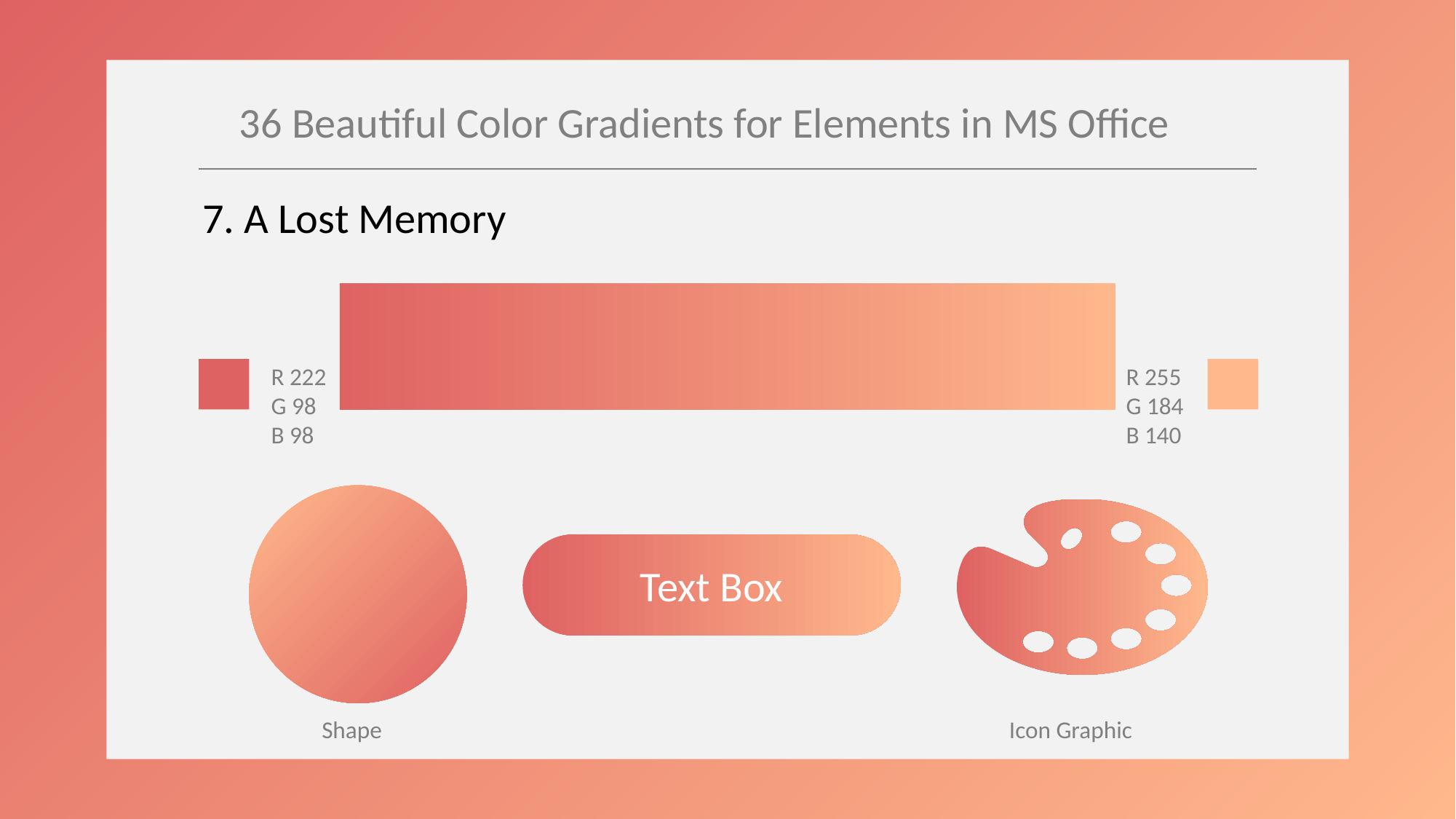

36 Beautiful Color Gradients for Elements in MS Office
7. A Lost Memory

R 222
G 98
B 98
R 255
G 184
B 140

Text Box
Shape
Icon Graphic
Credit Post
https://digitalsynopsis.com